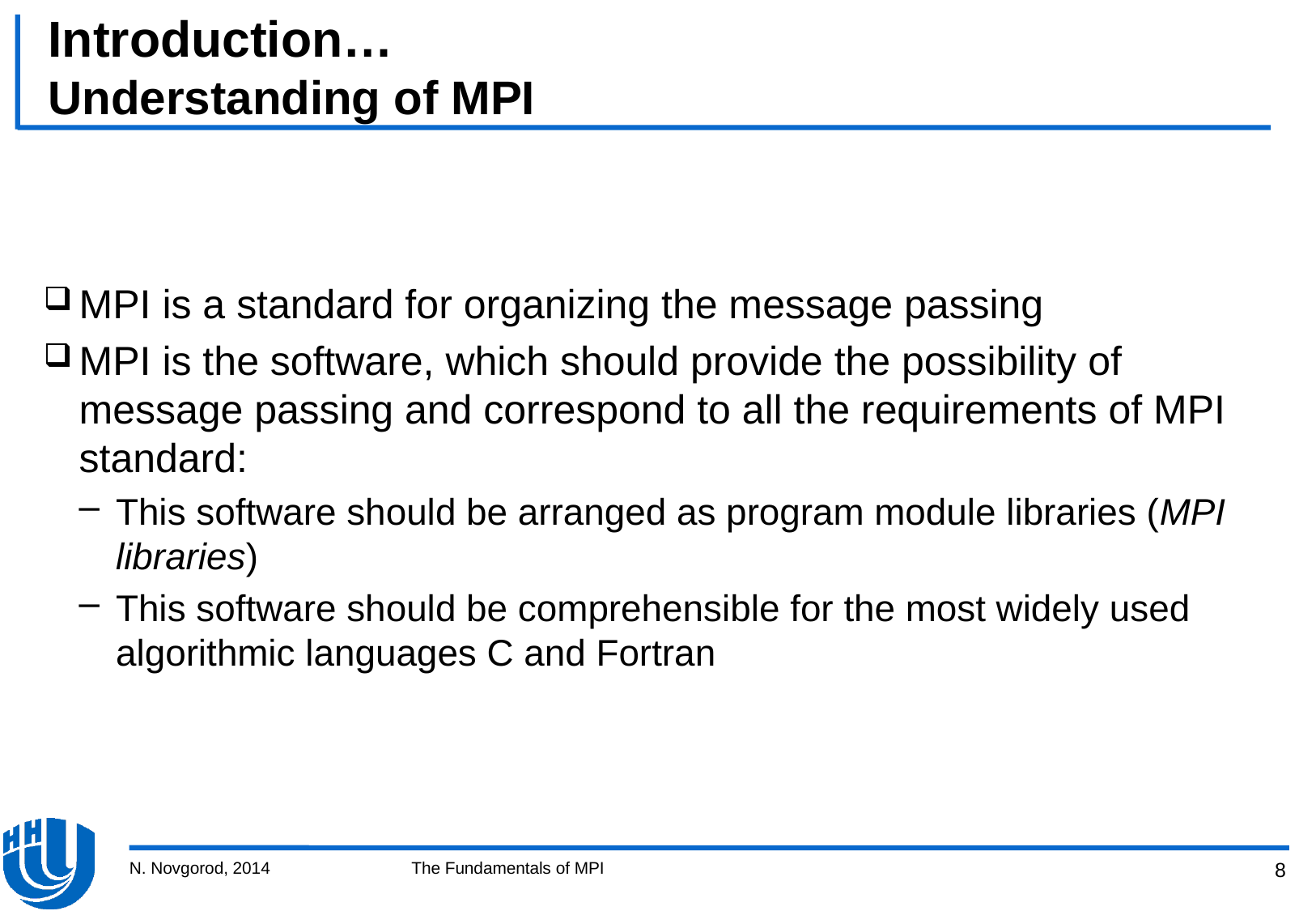

# Introduction… Understanding of MPI

MPI is a standard for organizing the message passing
MPI is the software, which should provide the possibility of message passing and correspond to all the requirements of MPI standard:
This software should be arranged as program module libraries (MPI libraries)
This software should be comprehensible for the most widely used algorithmic languages C and Fortran
N. Novgorod, 2014
The Fundamentals of MPI
8